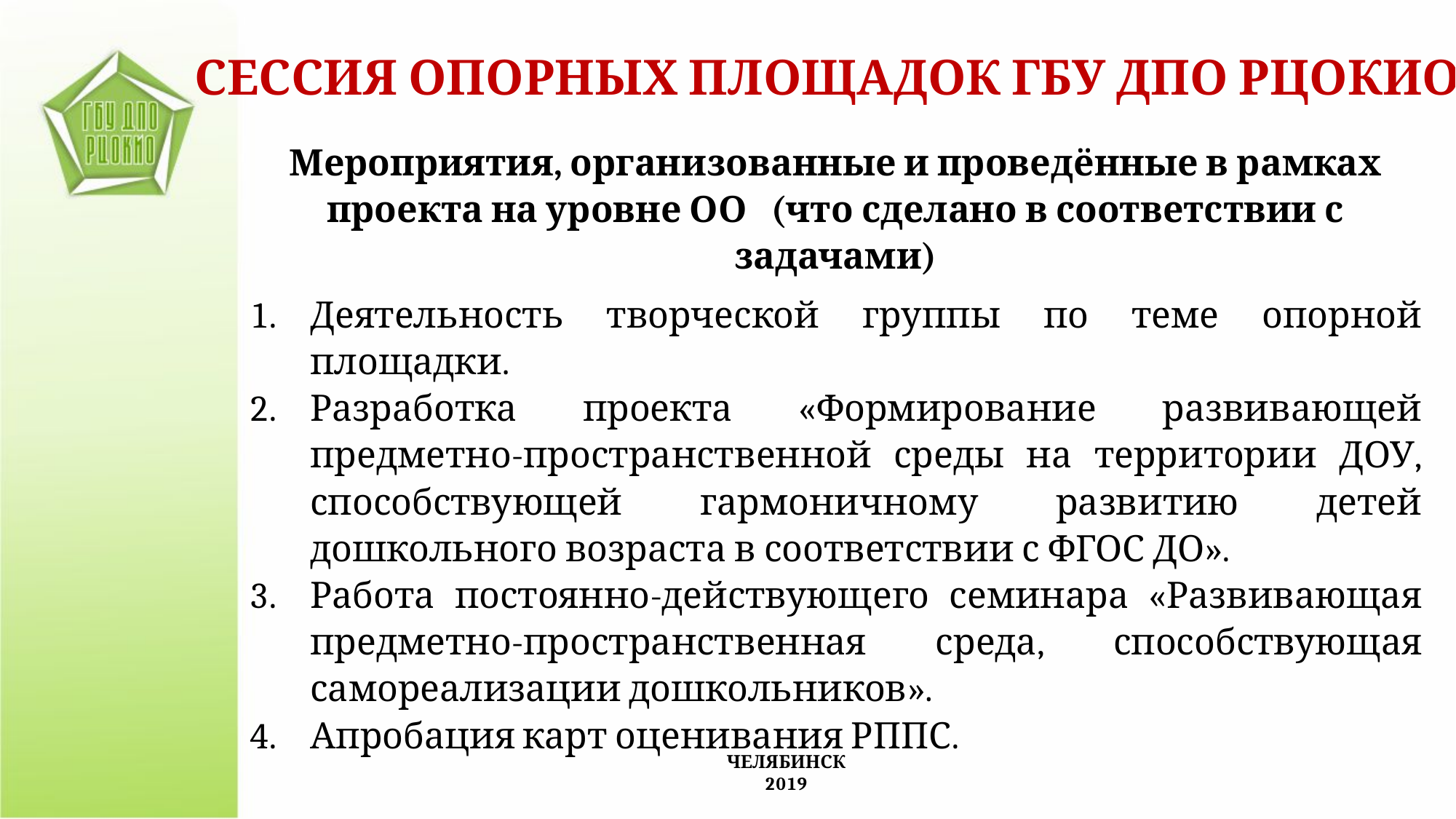

СЕССИЯ ОПОРНЫХ ПЛОЩАДОК ГБУ ДПО РЦОКИО
Мероприятия, организованные и проведённые в рамках проекта на уровне ОО   (что сделано в соответствии с задачами)
Деятельность творческой группы по теме опорной площадки.
Разработка проекта «Формирование развивающей предметно-пространственной среды на территории ДОУ, способствующей гармоничному развитию детей дошкольного возраста в соответствии с ФГОС ДО».
Работа постоянно-действующего семинара «Развивающая предметно-пространственная среда, способствующая самореализации дошкольников».
Апробация карт оценивания РППС.

ЧЕЛЯБИНСК
2019